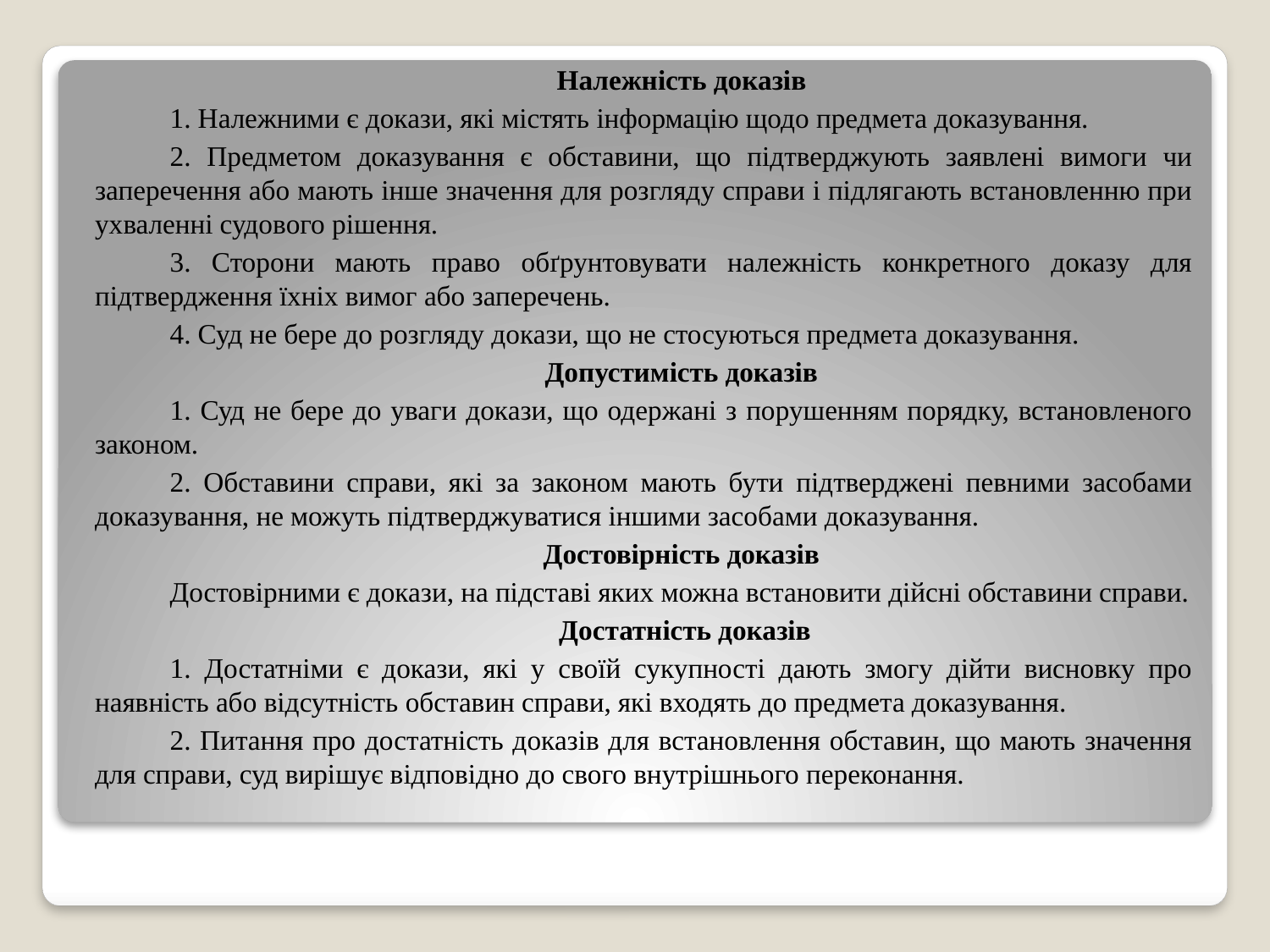

Належність доказів
1. Належними є докази, які містять інформацію щодо предмета доказування.
2. Предметом доказування є обставини, що підтверджують заявлені вимоги чи заперечення або мають інше значення для розгляду справи і підлягають встановленню при ухваленні судового рішення.
3. Сторони мають право обґрунтовувати належність конкретного доказу для підтвердження їхніх вимог або заперечень.
4. Суд не бере до розгляду докази, що не стосуються предмета доказування.
Допустимість доказів
1. Суд не бере до уваги докази, що одержані з порушенням порядку, встановленого законом.
2. Обставини справи, які за законом мають бути підтверджені певними засобами доказування, не можуть підтверджуватися іншими засобами доказування.
Достовірність доказів
Достовірними є докази, на підставі яких можна встановити дійсні обставини справи.
 Достатність доказів
1. Достатніми є докази, які у своїй сукупності дають змогу дійти висновку про наявність або відсутність обставин справи, які входять до предмета доказування.
2. Питання про достатність доказів для встановлення обставин, що мають значення для справи, суд вирішує відповідно до свого внутрішнього переконання.